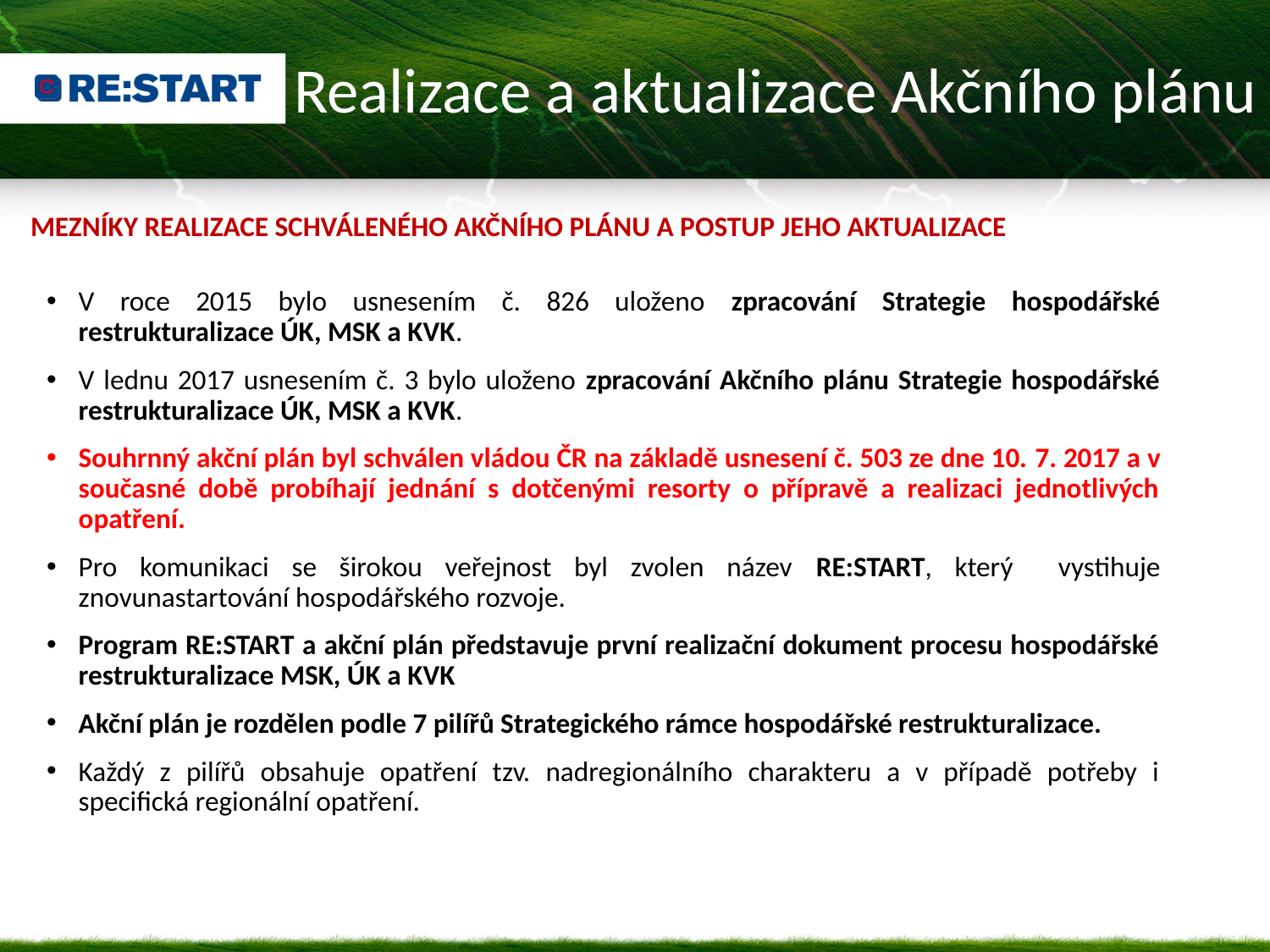

Realizace a aktualizace Akčního plánu
Mezníky realizace schváleného akčního plánu a postup jeho aktualizace
V roce 2015 bylo usnesením č. 826 uloženo zpracování Strategie hospodářské restrukturalizace ÚK, MSK a KVK.
V lednu 2017 usnesením č. 3 bylo uloženo zpracování Akčního plánu Strategie hospodářské restrukturalizace ÚK, MSK a KVK.
Souhrnný akční plán byl schválen vládou ČR na základě usnesení č. 503 ze dne 10. 7. 2017 a v současné době probíhají jednání s dotčenými resorty o přípravě a realizaci jednotlivých opatření.
Pro komunikaci se širokou veřejnost byl zvolen název RE:START, který  vystihuje znovunastartování hospodářského rozvoje.
Program RE:START a akční plán představuje první realizační dokument procesu hospodářské restrukturalizace MSK, ÚK a KVK
Akční plán je rozdělen podle 7 pilířů Strategického rámce hospodářské restrukturalizace.
Každý z pilířů obsahuje opatření tzv. nadregionálního charakteru a v případě potřeby i specifická regionální opatření.